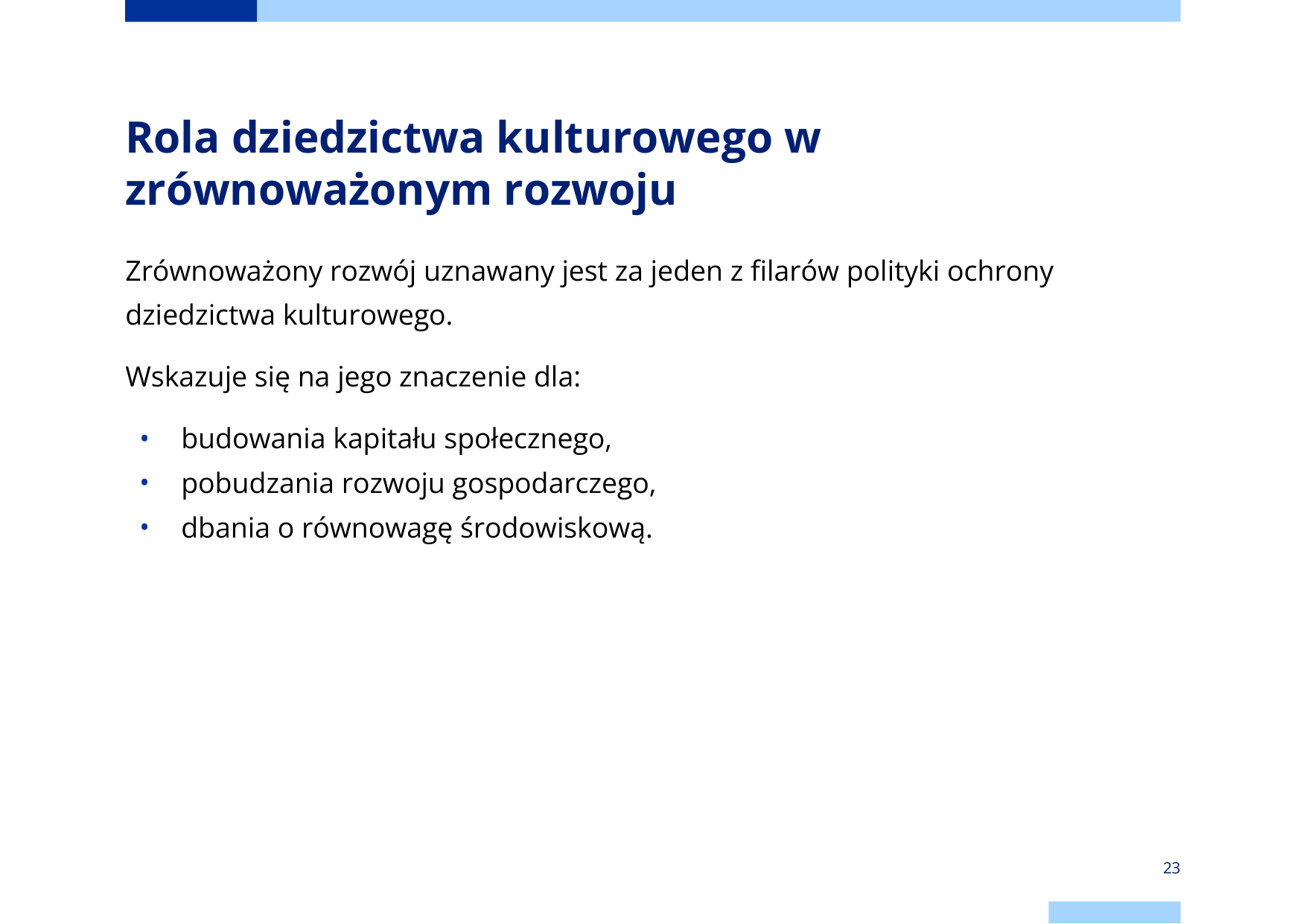

# Rola dziedzictwa kulturowego w zrównoważonym rozwoju
Zrównoważony rozwój uznawany jest za jeden z filarów polityki ochrony dziedzictwa kulturowego.
Wskazuje się na jego znaczenie dla:
budowania kapitału społecznego,
pobudzania rozwoju gospodarczego,
dbania o równowagę środowiskową.

23